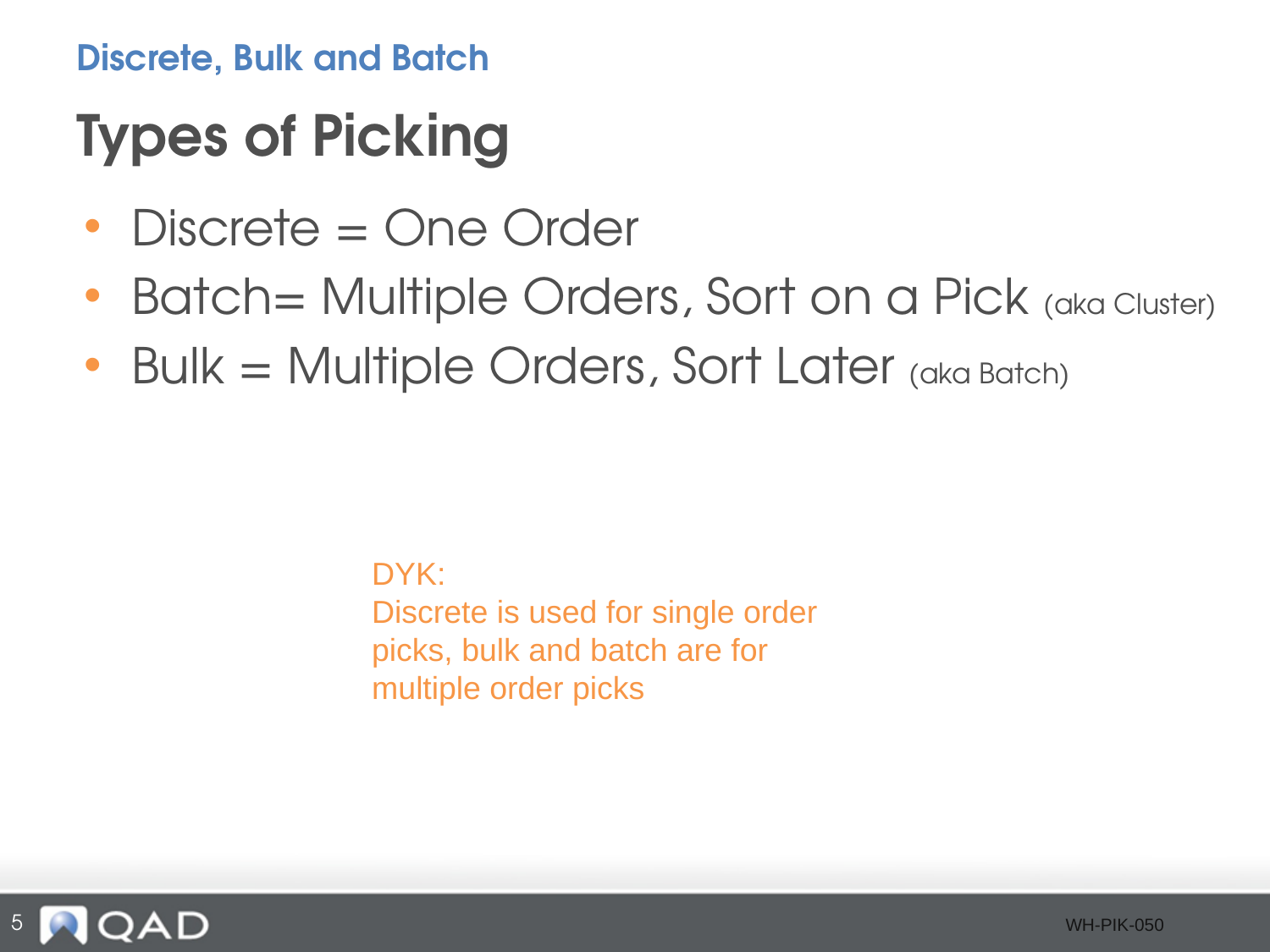

Discrete, Bulk and Batch
# Types of Picking
Discrete = One Order
Batch= Multiple Orders, Sort on a Pick (aka Cluster)
Bulk = Multiple Orders, Sort Later (aka Batch)
DYK:
Discrete is used for single order picks, bulk and batch are for multiple order picks
5
WH-PIK-050